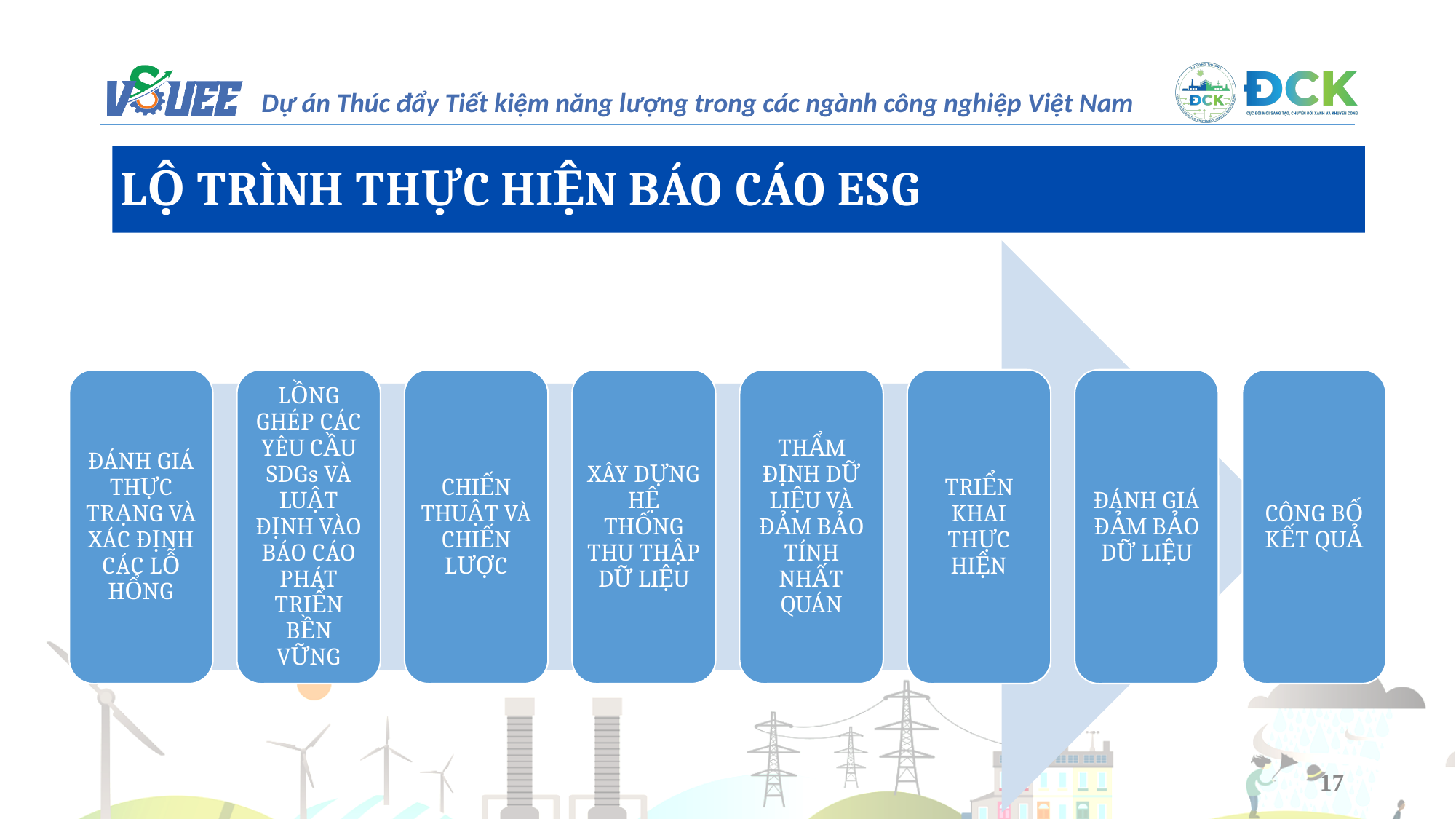

LỘ TRÌNH THỰC HIỆN BÁO CÁO ESG

ĐÁNH GIÁ THỰC TRẠNG VÀ XÁC ĐỊNH CÁC LỖ HỔNG
LỒNG GHÉP CÁC YÊU CẦU SDGs VÀ LUẬT ĐỊNH VÀO BÁO CÁO PHÁT TRIỂN BỀN VỮNG
CHIẾN THUẬT VÀ CHIẾN LƯỢC
XÂY DỰNG HỆ THỐNG THU THẬP DỮ LIỆU
THẨM ĐỊNH DỮ LIỆU VÀ ĐẢM BẢO TÍNH NHẤT QUÁN
TRIỂN KHAI THỰC HIỆN
ĐÁNH GIÁ ĐẢM BẢO DỮ LIỆU
CÔNG BỐ KẾT QUẢ
17